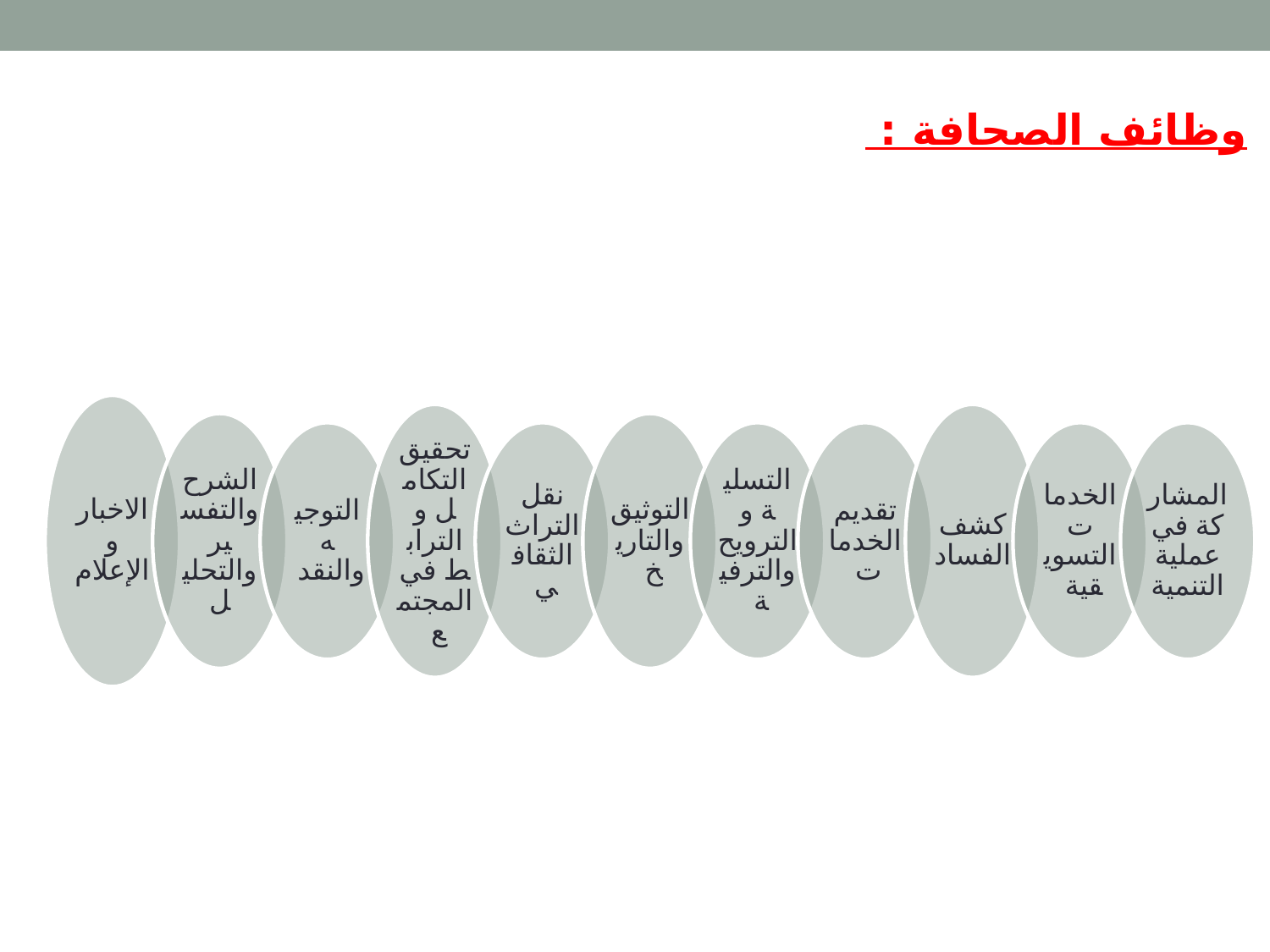

وظائف الصحافة :
الاخبار و الإعلام
الشرح والتفسير والتحليل
التوجيه والنقد
تحقيق التكامل و الترابط في المجتمع
نقل التراث الثقافي
التوثيق والتاريخ
التسلية و الترويح والترفية
تقديم الخدمات
كشف الفساد
الخدمات التسويقية
المشاركة في عملية التنمية